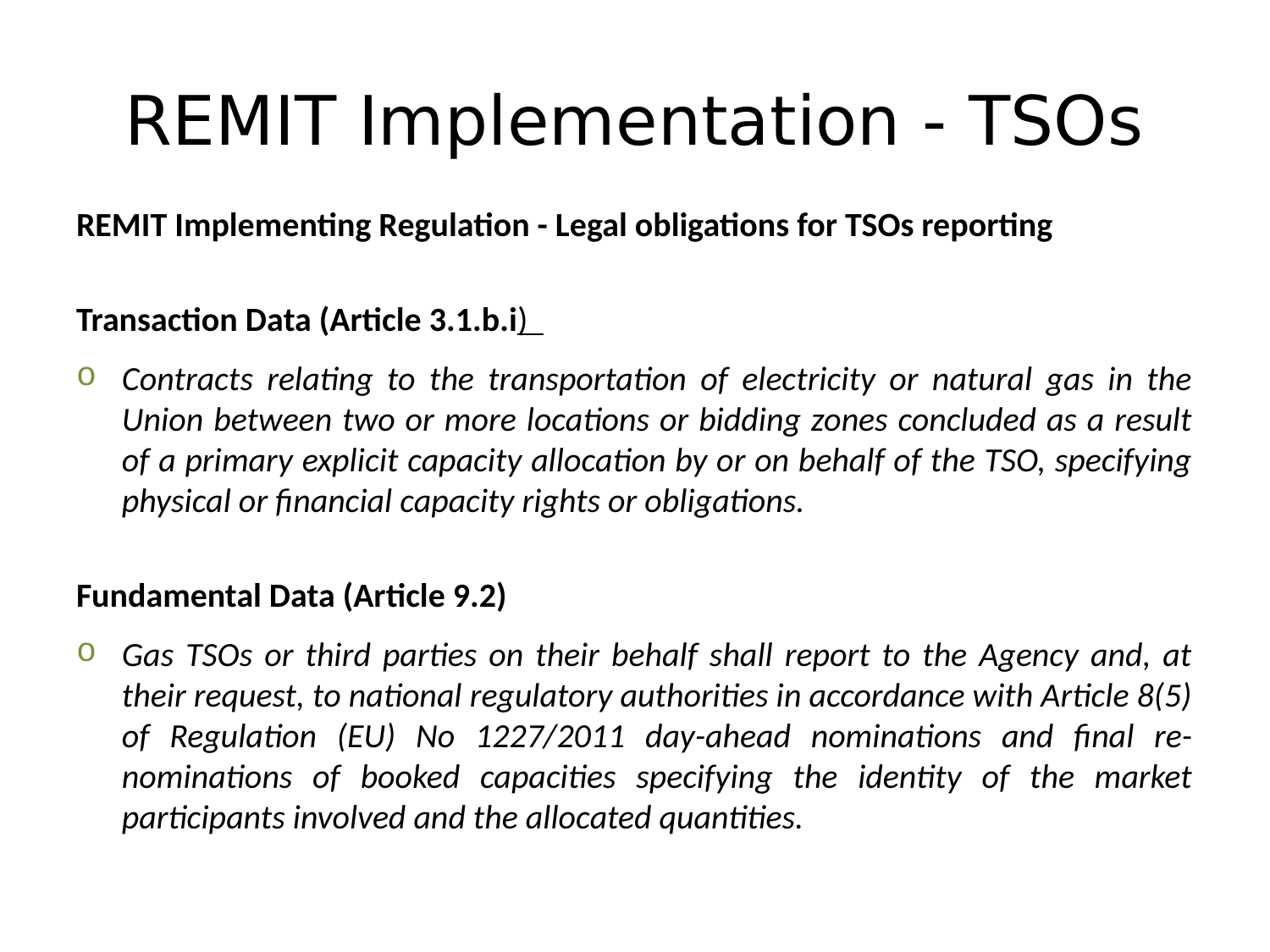

# REMIT Implementation - TSOs
REMIT Implementing Regulation - Legal obligations for TSOs reporting

Transaction Data (Article 3.1.b.i)

Contracts relating to the transportation of electricity or natural gas in the Union between two or more locations or bidding zones concluded as a result of a primary explicit capacity allocation by or on behalf of the TSO, specifying physical or financial capacity rights or obligations.

Fundamental Data (Article 9.2)

Gas TSOs or third parties on their behalf shall report to the Agency and, at their request, to national regulatory authorities in accordance with Article 8(5) of Regulation (EU) No 1227/2011 day-ahead nominations and final re-nominations of booked capacities specifying the identity of the market participants involved and the allocated quantities.